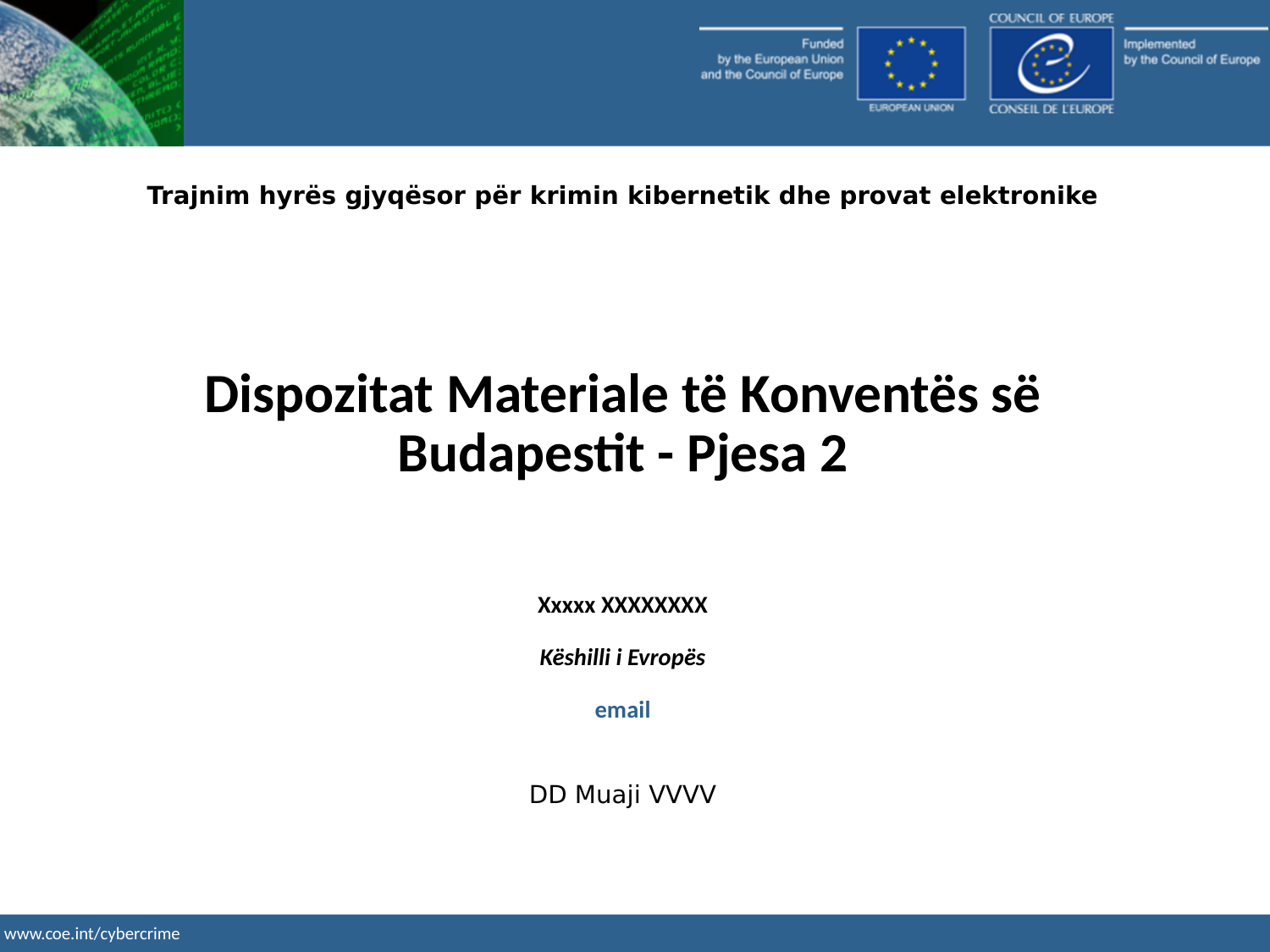

Trajnim hyrës gjyqësor për krimin kibernetik dhe provat elektronike

Dispozitat Materiale të Konventës së Budapestit - Pjesa 2

Xxxxx XXXXXXXX

Këshilli i Evropës

email

DD Muaji VVVV